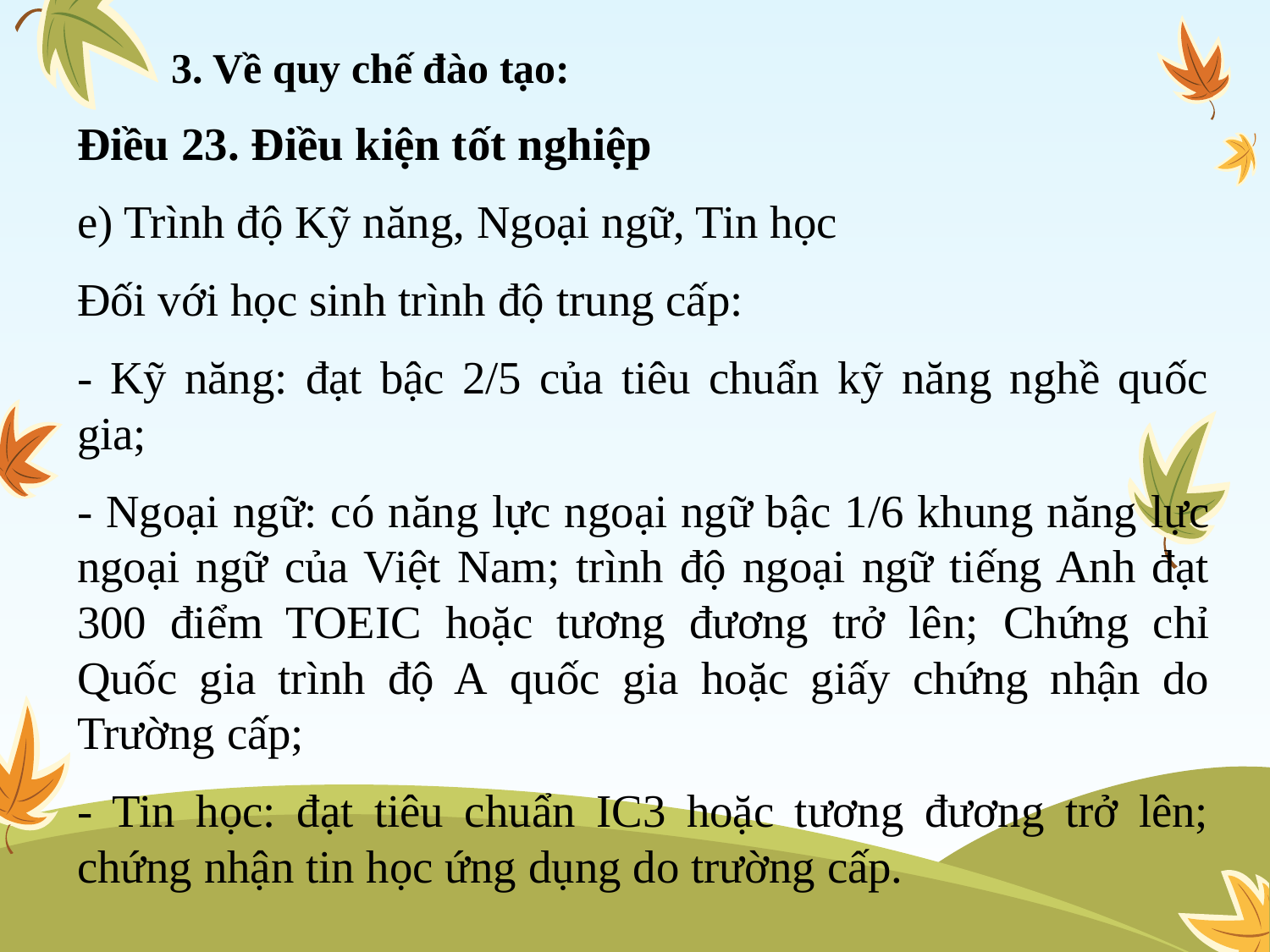

# 3. Về quy chế đào tạo:
Điều 23. Điều kiện tốt nghiệp
e) Trình độ Kỹ năng, Ngoại ngữ, Tin học
Đối với học sinh trình độ trung cấp:
- Kỹ năng: đạt bậc 2/5 của tiêu chuẩn kỹ năng nghề quốc gia;
- Ngoại ngữ: có năng lực ngoại ngữ bậc 1/6 khung năng lực ngoại ngữ của Việt Nam; trình độ ngoại ngữ tiếng Anh đạt 300 điểm TOEIC hoặc tương đương trở lên; Chứng chỉ Quốc gia trình độ A quốc gia hoặc giấy chứng nhận do Trường cấp;
- Tin học: đạt tiêu chuẩn IC3 hoặc tương đương trở lên; chứng nhận tin học ứng dụng do trường cấp.